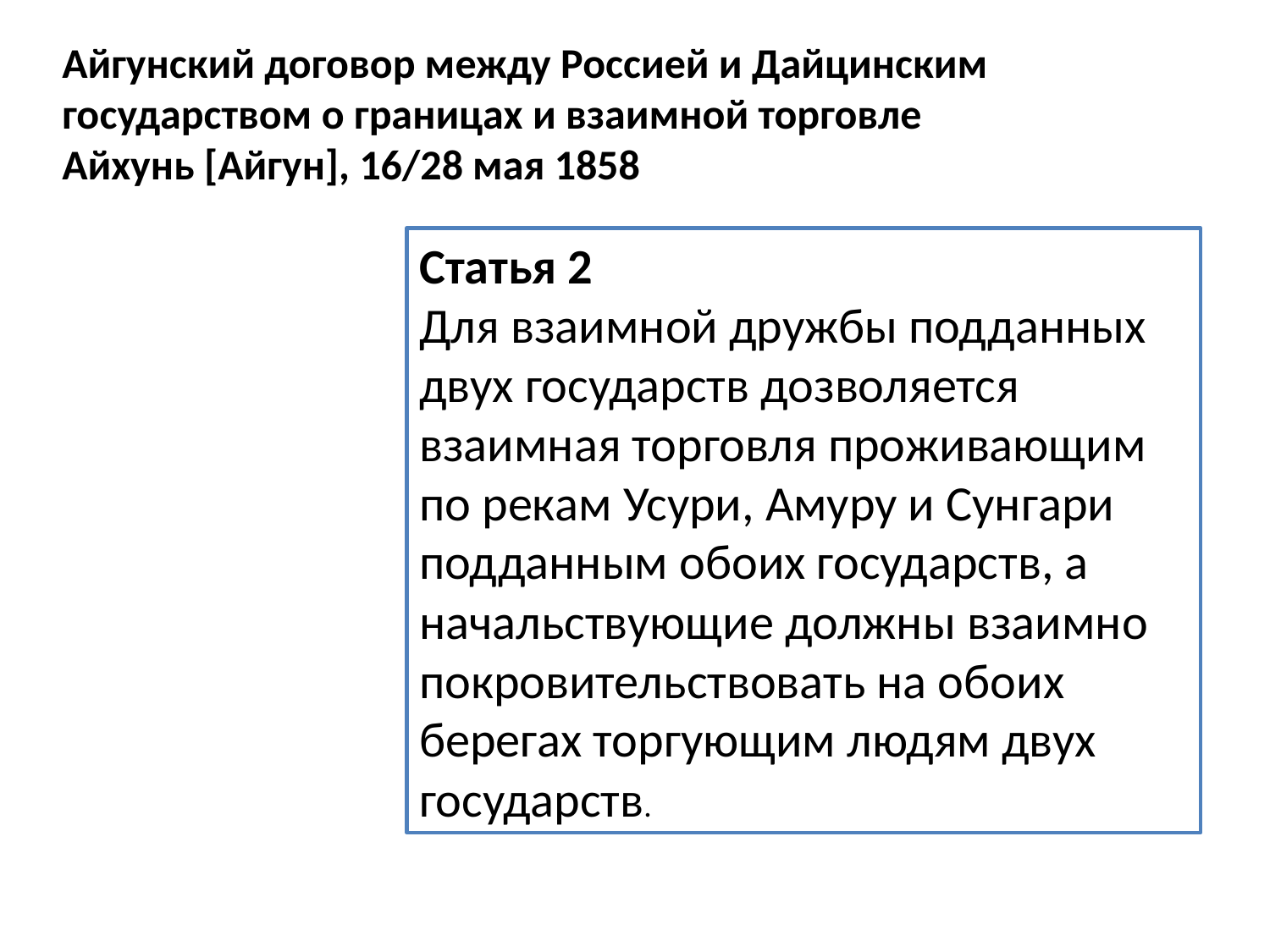

Айгунский договор между Россией и Дайцинским государством о границах и взаимной торговле Айхунь [Айгун], 16/28 мая 1858
Статья 2
Для взаимной дружбы подданных двух государств дозволяется взаимная торговля проживающим по рекам Усури, Амуру и Сунгари подданным обоих государств, а начальствующие должны взаимно покровительствовать на обоих берегах торгующим людям двух государств.